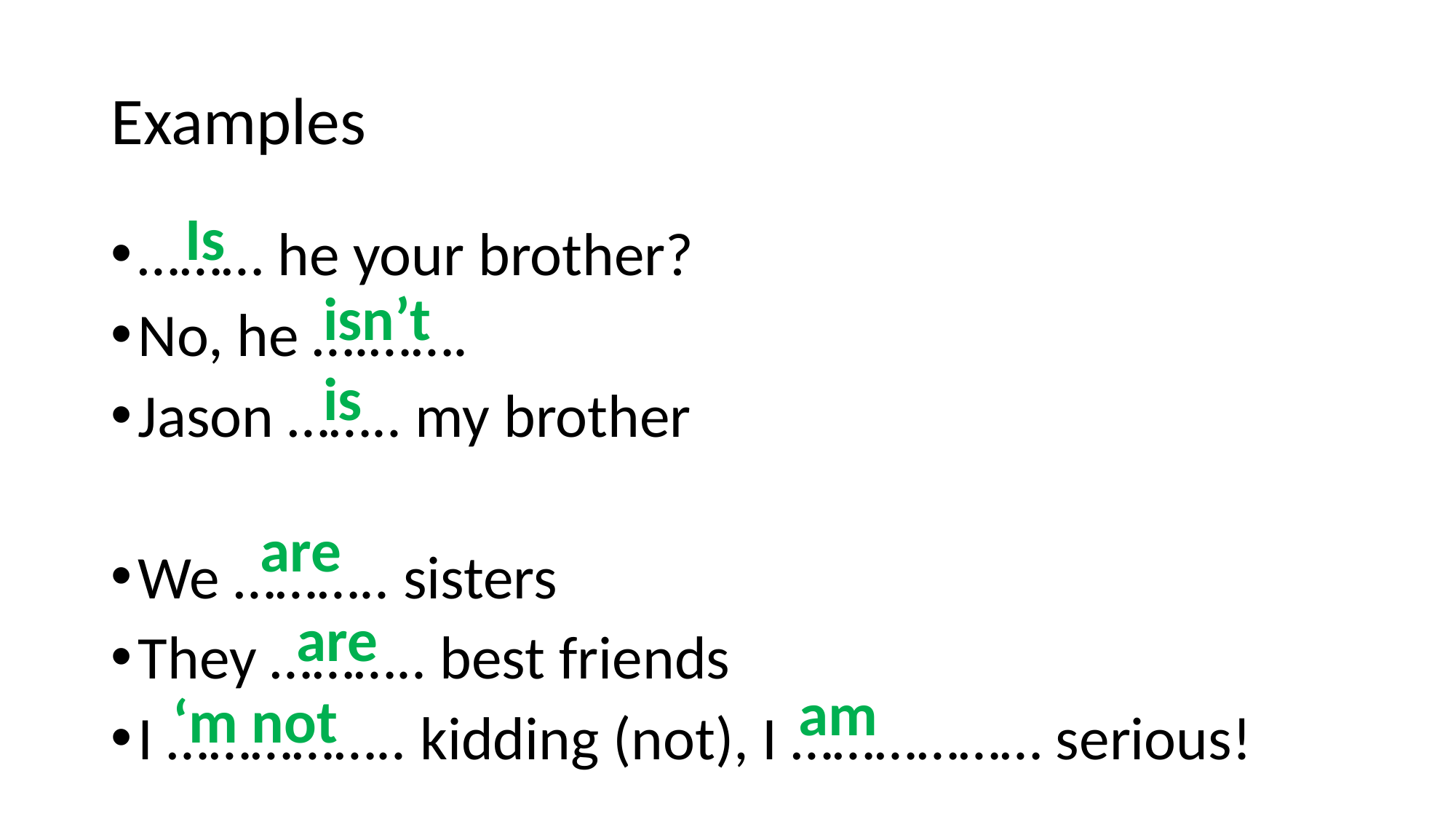

# Examples
Is
……… he your brother?
No, he ….…….
Jason …….. my brother

We ……….. sisters
They ……….. best friends
I …………….. kidding (not), I ……………… serious!
isn’t
is
are
are
am
‘m not